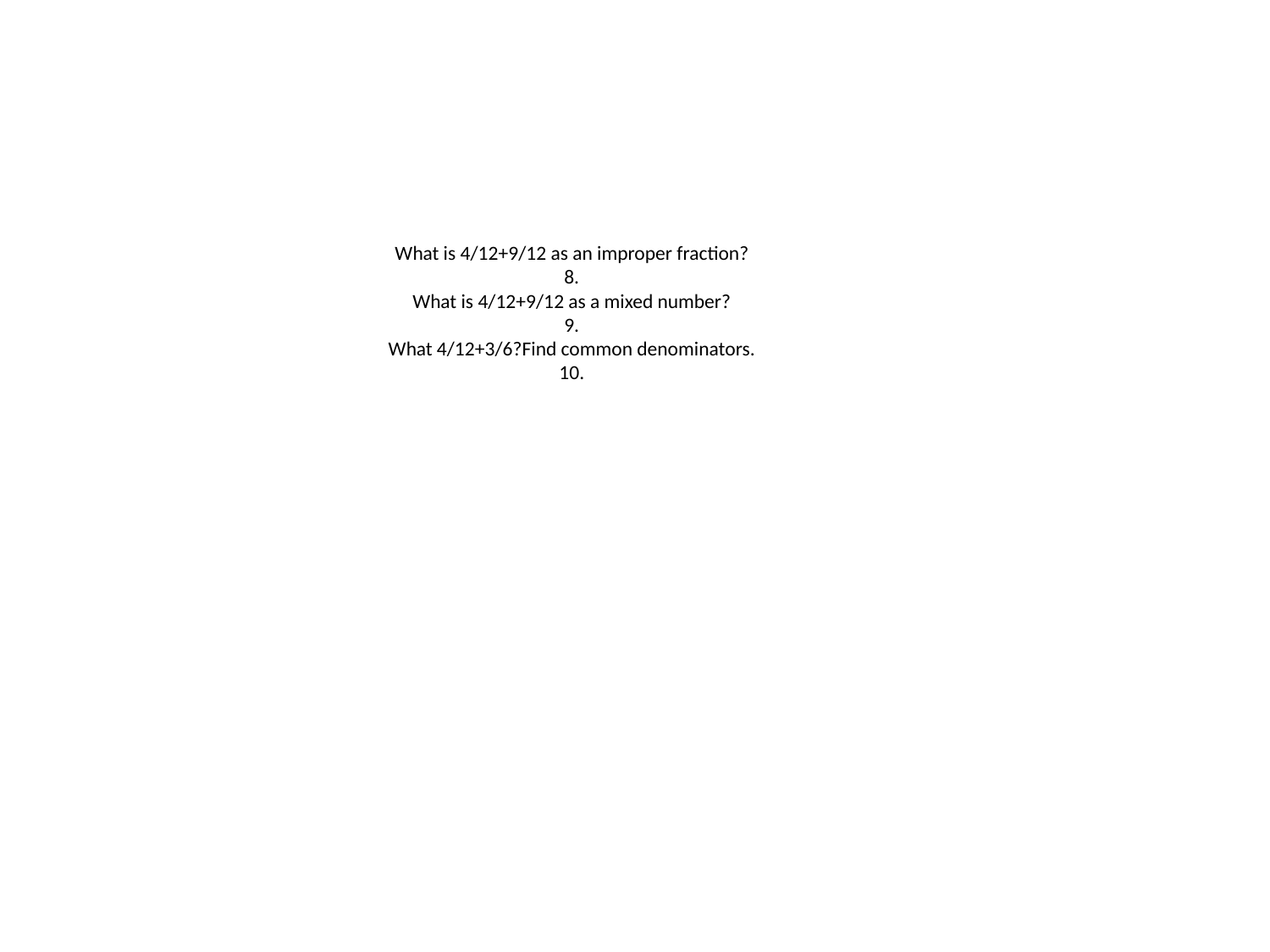

# What is 4/12+9/12 as an improper fraction? 8. What is 4/12+9/12 as a mixed number? 9. What 4/12+3/6?Find common denominators. 10.